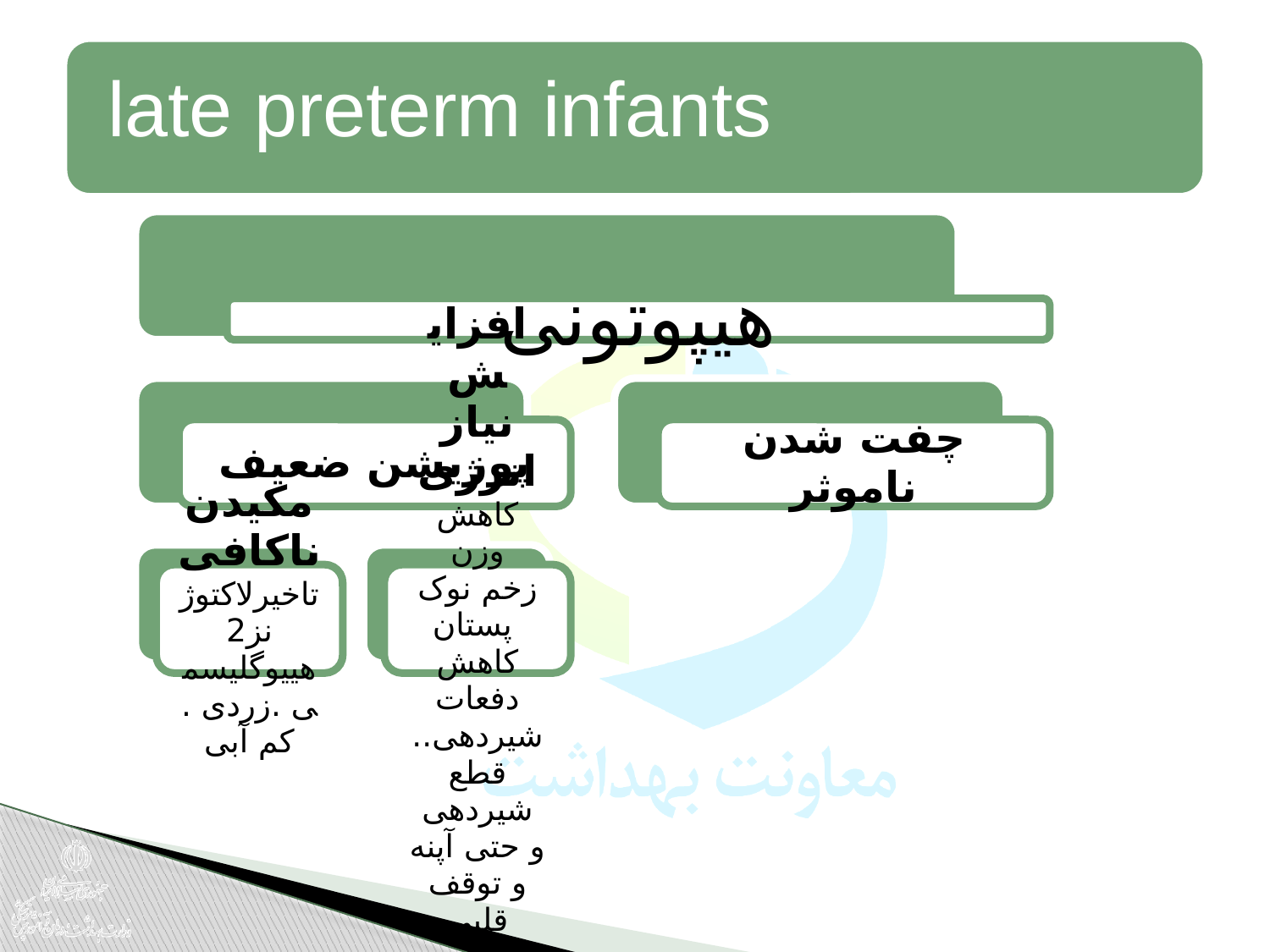

late preterm infants
هیپوتونی
پوزیشن ضعیف
هییوگلیسمی .زردی .کم آبی
کاهش وزن
زخم نوک پستان
کاهش دفعات شیردهی.. قطع شیردهی
و حتی آپنه و توقف قلبی
چفت شدن ناموثر